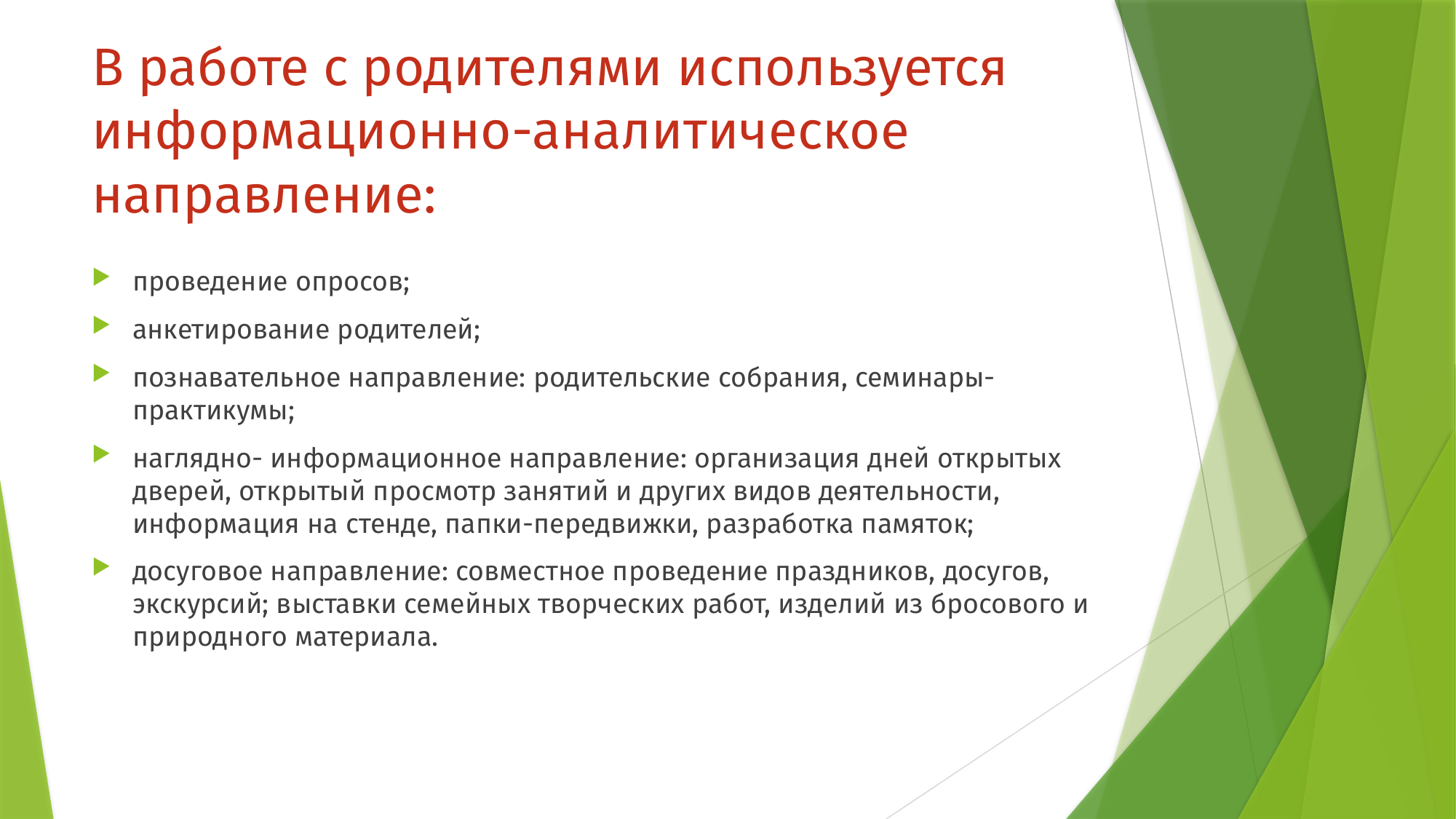

# В работе с родителями используется информационно-аналитическое направление:
проведение опросов;
анкетирование родителей;
познавательное направление: родительские собрания, семинары-практикумы;
наглядно- информационное направление: организация дней открытых дверей, открытый просмотр занятий и других видов деятельности, информация на стенде, папки-передвижки, разработка памяток;
досуговое направление: совместное проведение праздников, досугов, экскурсий; выставки семейных творческих работ, изделий из бросового и природного материала.